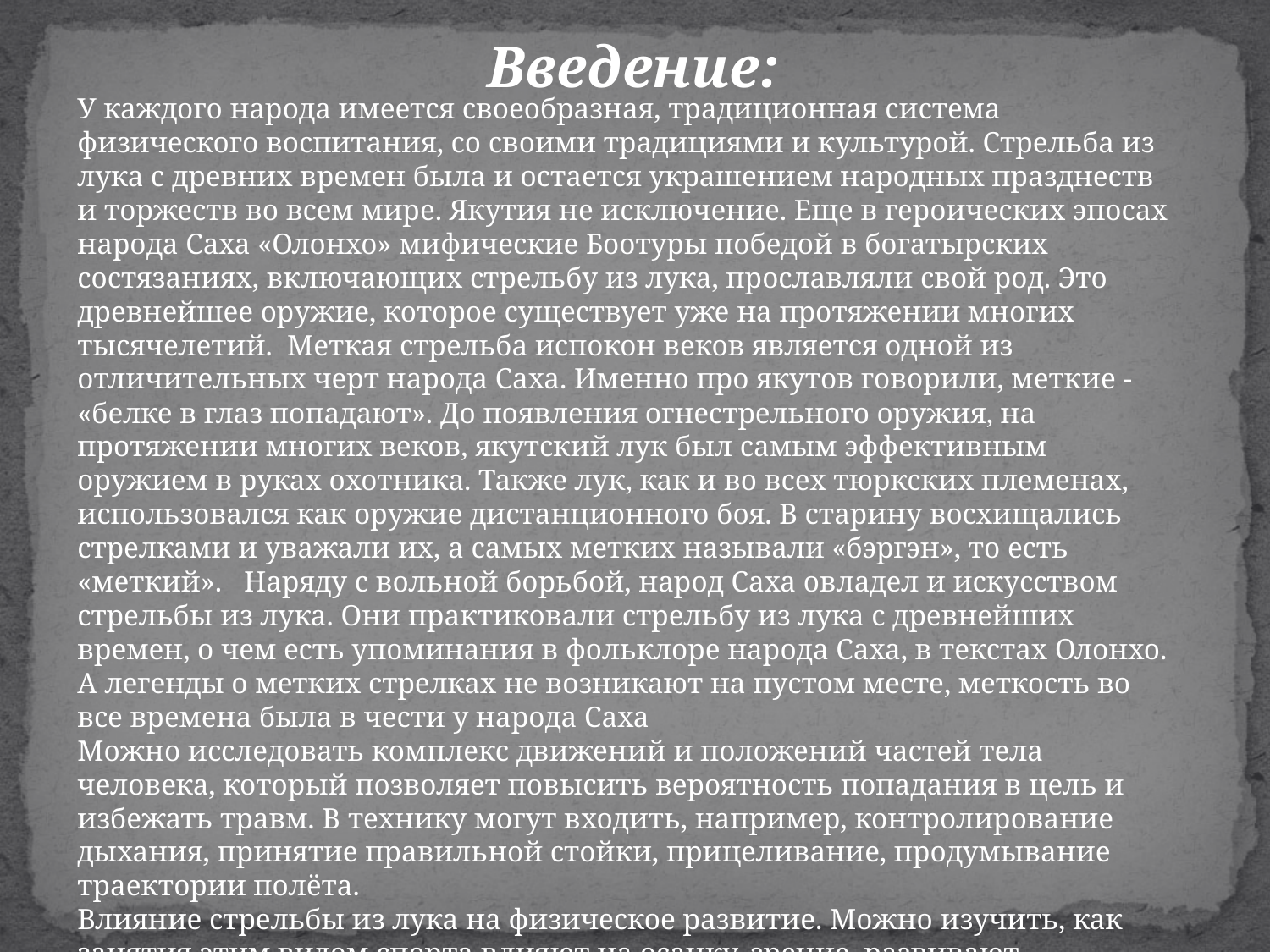

Введение:
У каждого народа имеется своеобразная, традиционная система физического воспитания, со своими традициями и культурой. Стрельба из лука с древних времен была и остается украшением народных празднеств и торжеств во всем мире. Якутия не исключение. Еще в героических эпосах народа Саха «Олонхо» мифические Боотуры победой в богатырских состязаниях, включающих стрельбу из лука, прославляли свой род. Это древнейшее оружие, которое существует уже на протяжении многих тысячелетий.  Меткая стрельба испокон веков является одной из отличительных черт народа Саха. Именно про якутов говорили, меткие - «белке в глаз попадают». До появления огнестрельного оружия, на протяжении многих веков, якутский лук был самым эффективным оружием в руках охотника. Также лук, как и во всех тюркских племенах, использовался как оружие дистанционного боя. В старину восхищались стрелками и уважали их, а самых метких называли «бэргэн», то есть «меткий».   Наряду с вольной борьбой, народ Саха овладел и искусством стрельбы из лука. Они практиковали стрельбу из лука с древнейших времен, о чем есть упоминания в фольклоре народа Саха, в текстах Олонхо. А легенды о метких стрелках не возникают на пустом месте, меткость во все времена была в чести у народа Саха
Можно исследовать комплекс движений и положений частей тела человека, который позволяет повысить вероятность попадания в цель и избежать травм. В технику могут входить, например, контролирование дыхания, принятие правильной стойки, прицеливание, продумывание траектории полёта.
Влияние стрельбы из лука на физическое развитие. Можно изучить, как занятия этим видом спорта влияют на осанку, зрение, развивают внимание, усиливают фокус, укрепляют мышцы рук, корпуса и груди.